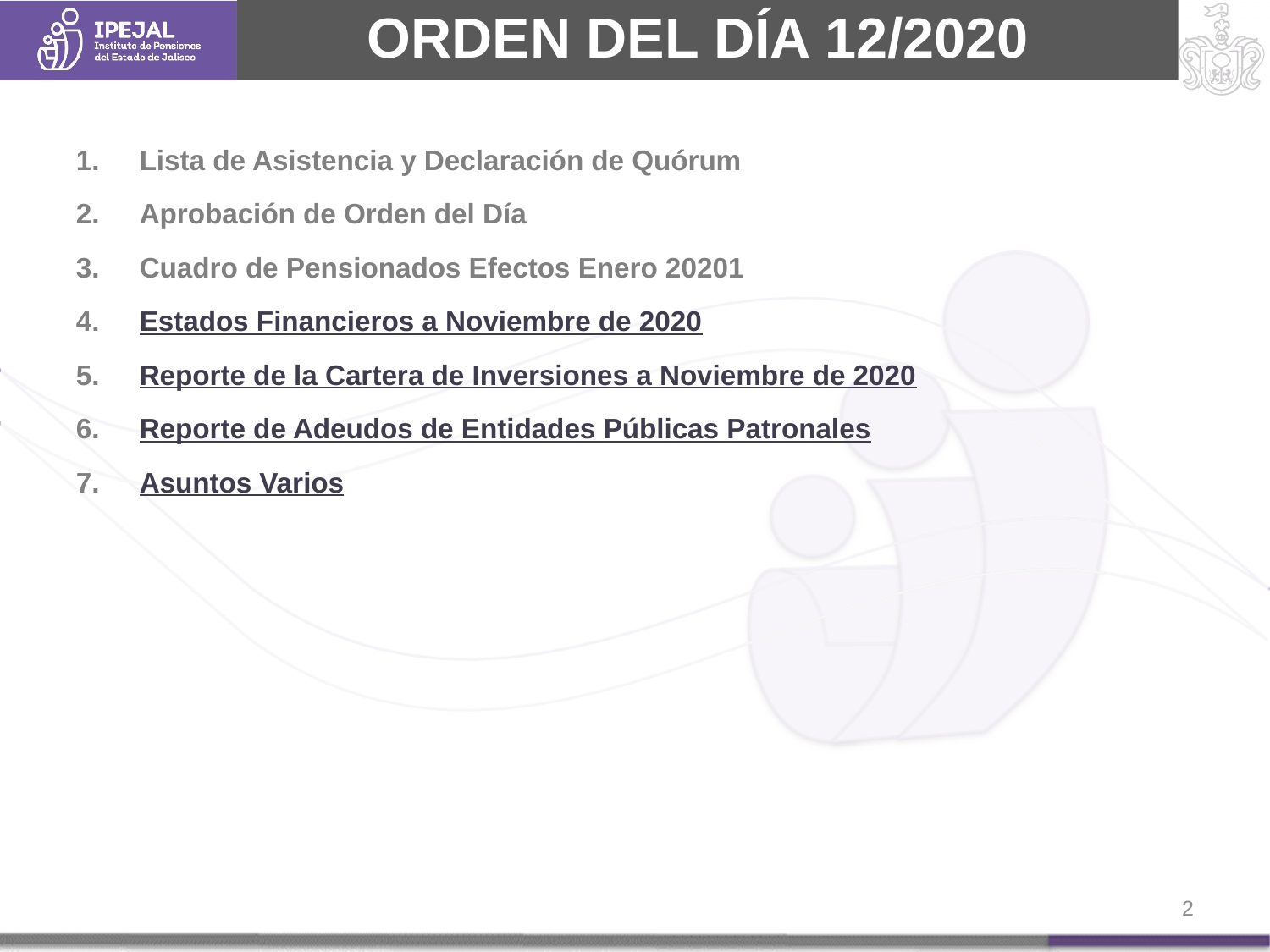

# ORDEN DEL DÍA 12/2020
Lista de Asistencia y Declaración de Quórum
Aprobación de Orden del Día
Cuadro de Pensionados Efectos Enero 20201
Estados Financieros a Noviembre de 2020
Reporte de la Cartera de Inversiones a Noviembre de 2020
Reporte de Adeudos de Entidades Públicas Patronales
Asuntos Varios

2